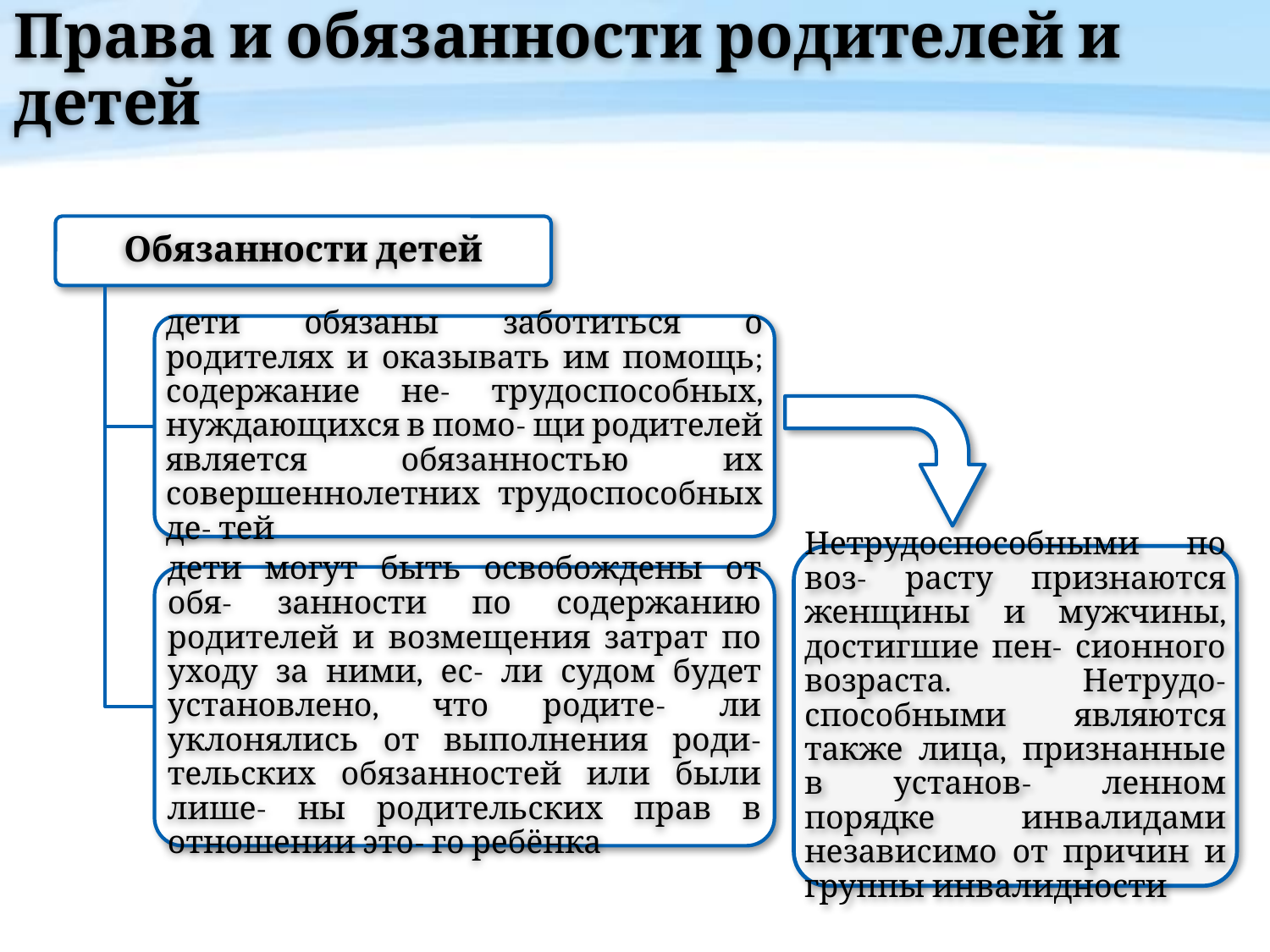

# Права и обязанности родителей и детей

Обязанности детей

дети обязаны заботиться о родителях и оказывать им помощь; содержание не- трудоспособных, нуждающихся в помо- щи родителей является обязанностью их совершеннолетних трудоспособных де- тей

дети могут быть освобождены от обя- занности по содержанию родителей и возмещения затрат по уходу за ними, ес- ли судом будет установлено, что родите- ли уклонялись от выполнения роди- тельских обязанностей или были лише- ны родительских прав в отношении это- го ребёнка

Нетрудоспособными по воз- расту признаются женщины и мужчины, достигшие пен- сионного возраста. Нетрудо- способными являются также лица, признанные в установ- ленном порядке инвалидами независимо от причин и группы инвалидности